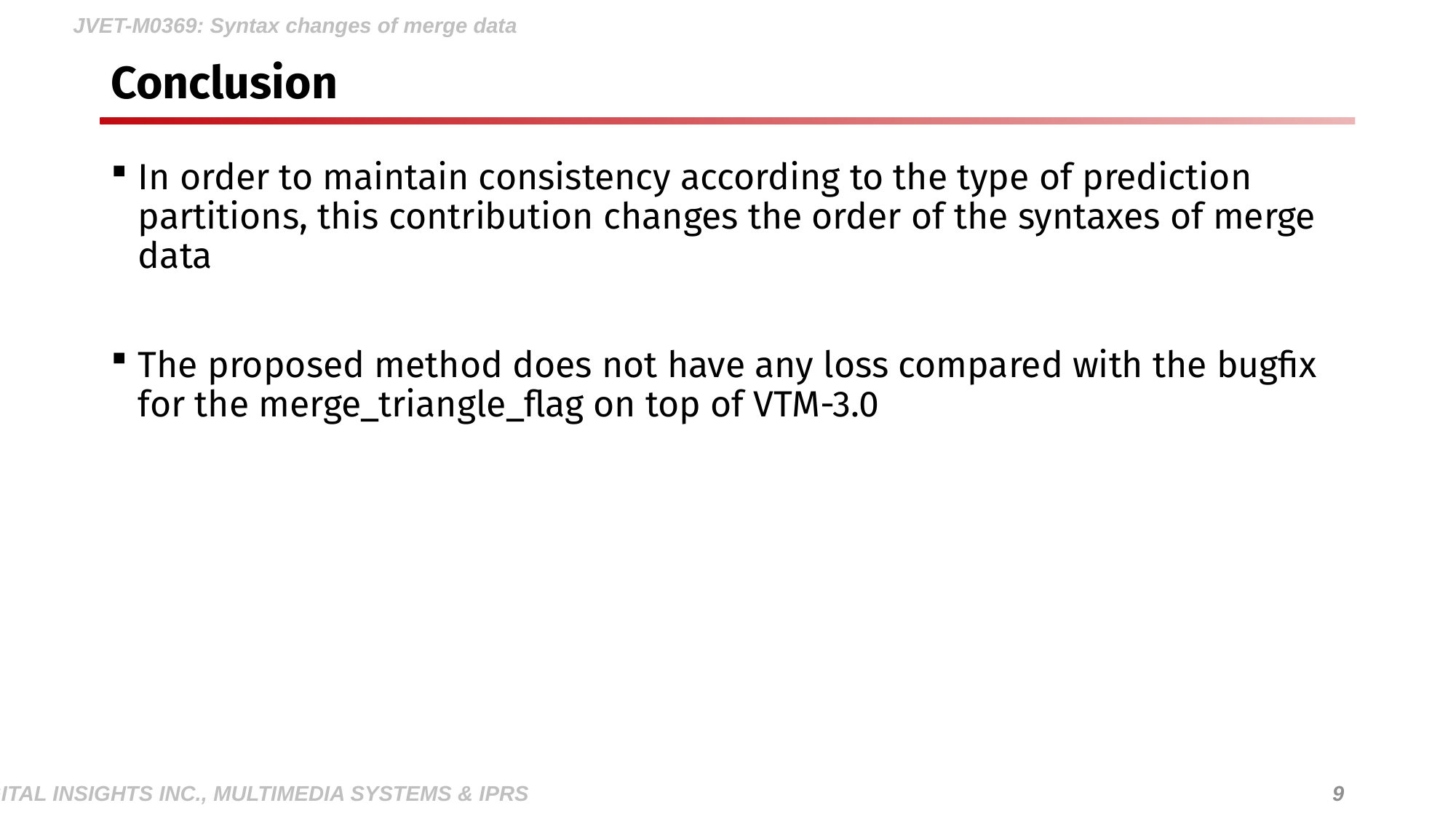

# Conclusion
In order to maintain consistency according to the type of prediction partitions, this contribution changes the order of the syntaxes of merge data

The proposed method does not have any loss compared with the bugfix for the merge_triangle_flag on top of VTM-3.0

9